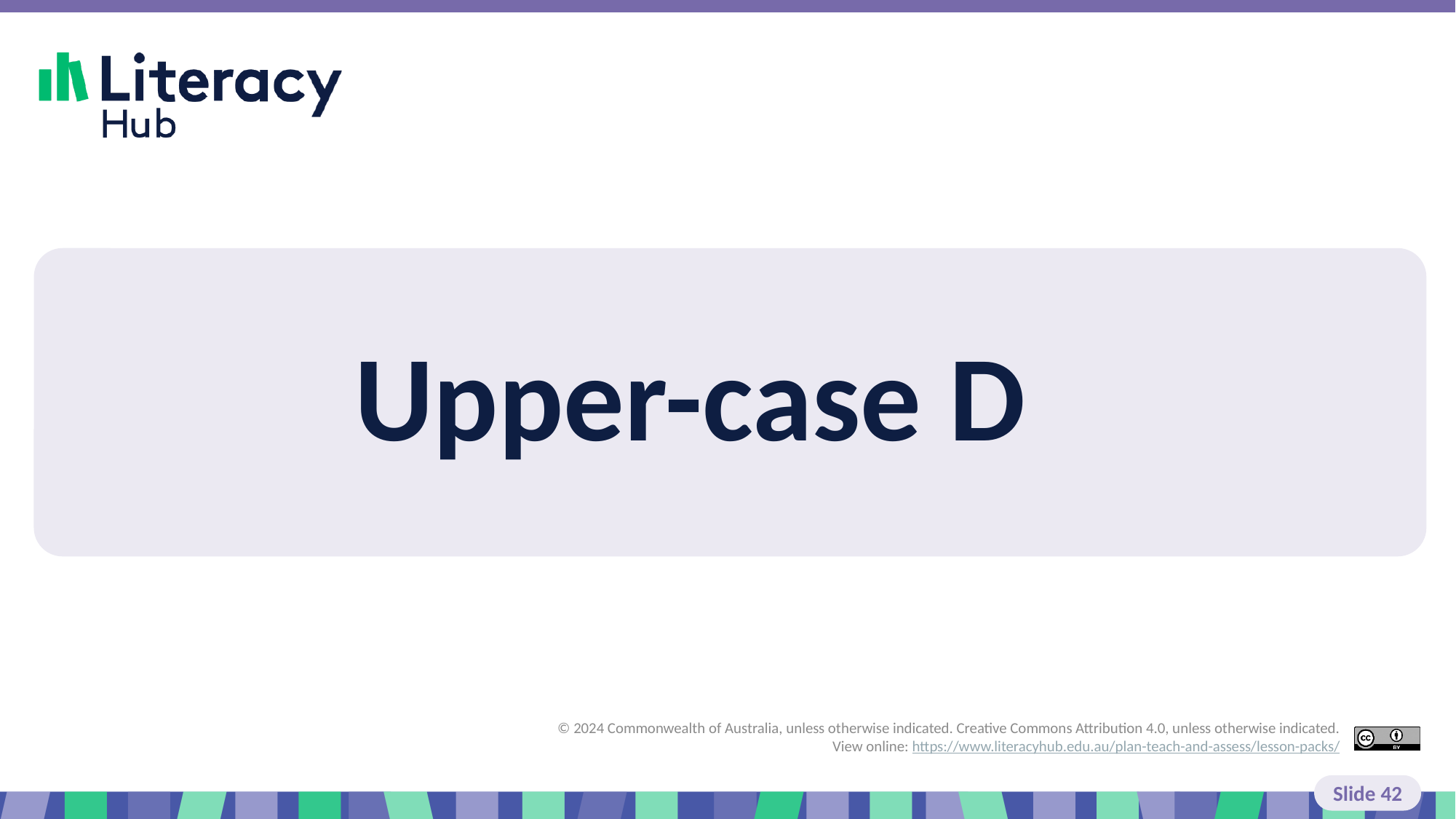

# Slide 42 Upper-case D
Upper-case D